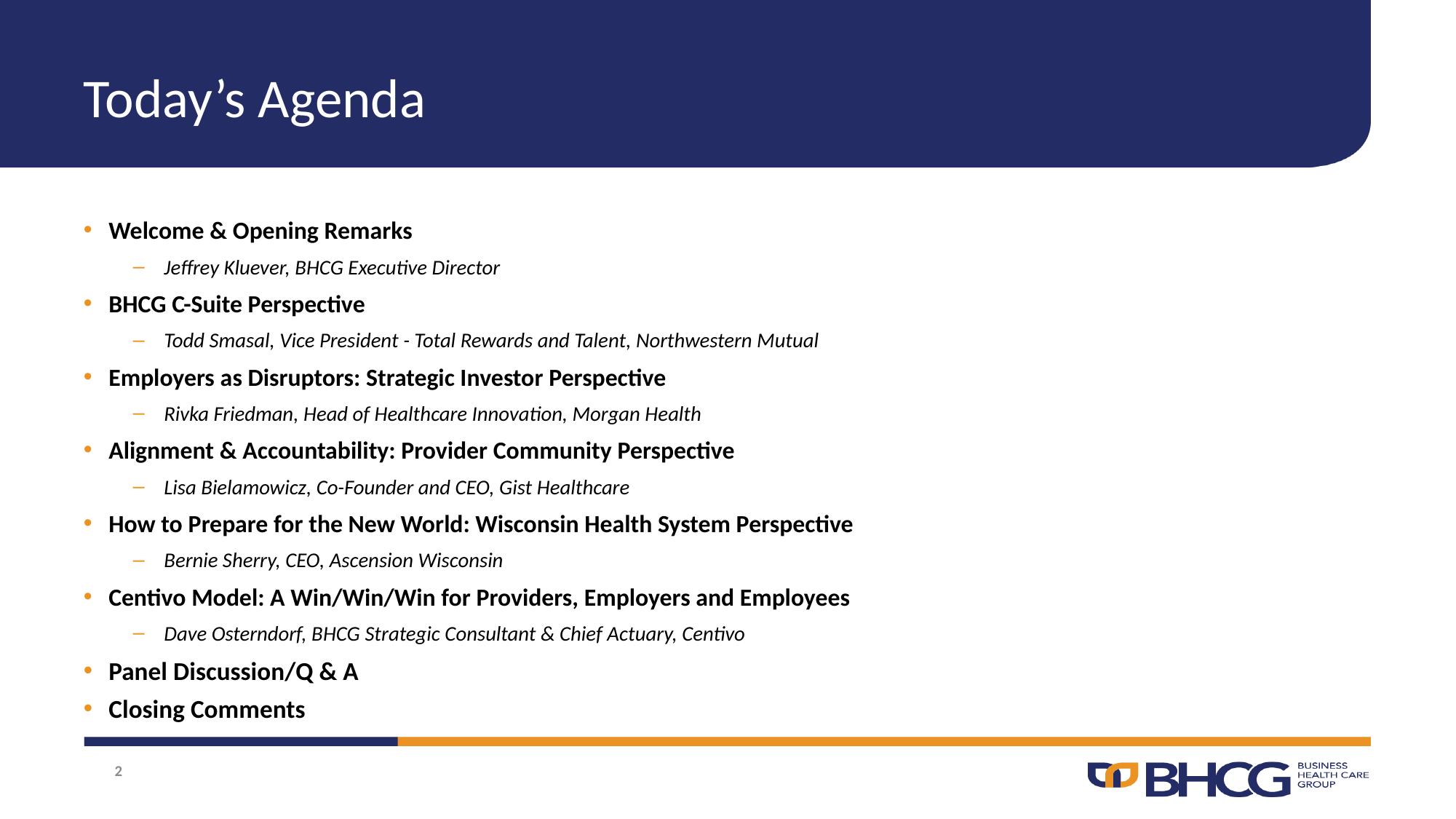

# Today’s Agenda
Welcome & Opening Remarks
Jeffrey Kluever, BHCG Executive Director
BHCG C-Suite Perspective
Todd Smasal, Vice President - Total Rewards and Talent, Northwestern Mutual
Employers as Disruptors: Strategic Investor Perspective
Rivka Friedman, Head of Healthcare Innovation, Morgan Health
Alignment & Accountability: Provider Community Perspective
Lisa Bielamowicz, Co-Founder and CEO, Gist Healthcare
How to Prepare for the New World: Wisconsin Health System Perspective
Bernie Sherry, CEO, Ascension Wisconsin
Centivo Model: A Win/Win/Win for Providers, Employers and Employees
Dave Osterndorf, BHCG Strategic Consultant & Chief Actuary, Centivo
Panel Discussion/Q & A
Closing Comments

2